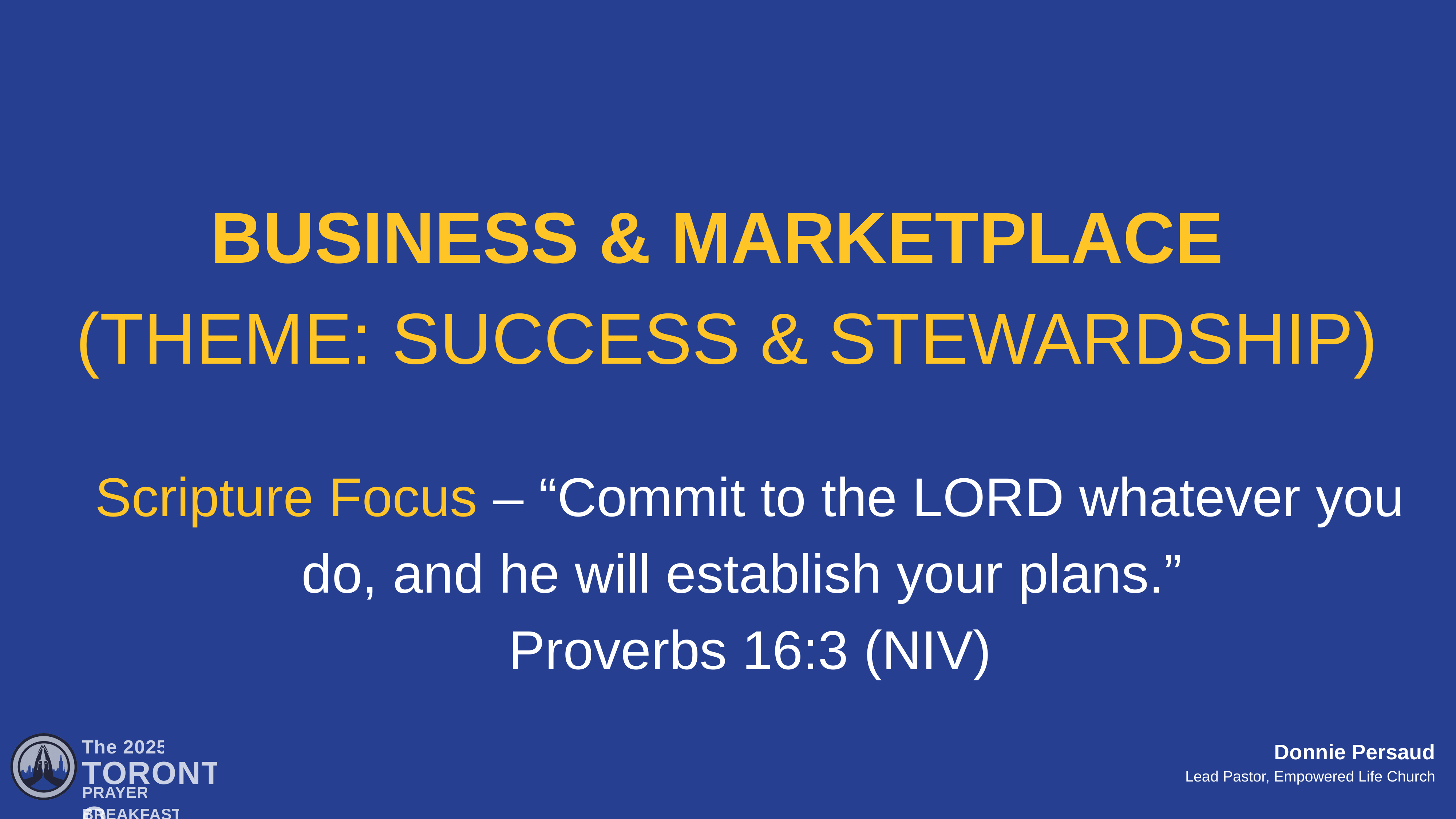

BUSINESS & MARKETPLACE
(THEME: SUCCESS & STEWARDSHIP)
Scripture Focus – “Commit to the LORD whatever you do, and he will establish your plans.”
Proverbs 16:3 (NIV)

The 2025
TORONTO
PRAYER BREAKFAST
Donnie Persaud
Lead Pastor, Empowered Life Church